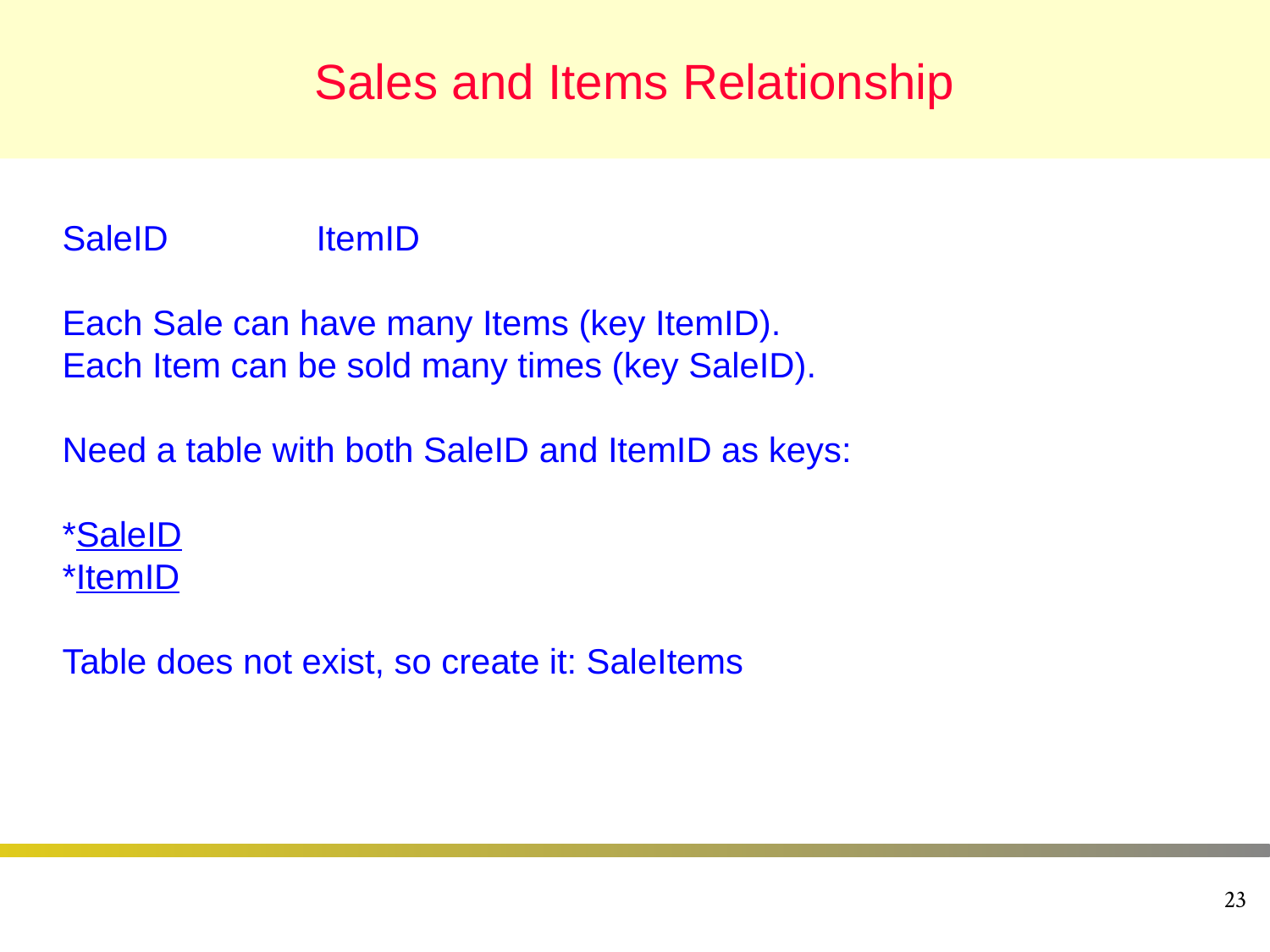

# Sales and Items Relationship
SaleID		ItemID

Each Sale can have many Items (key ItemID).
Each Item can be sold many times (key SaleID).

Need a table with both SaleID and ItemID as keys:

*SaleID
*ItemID

Table does not exist, so create it: SaleItems
23